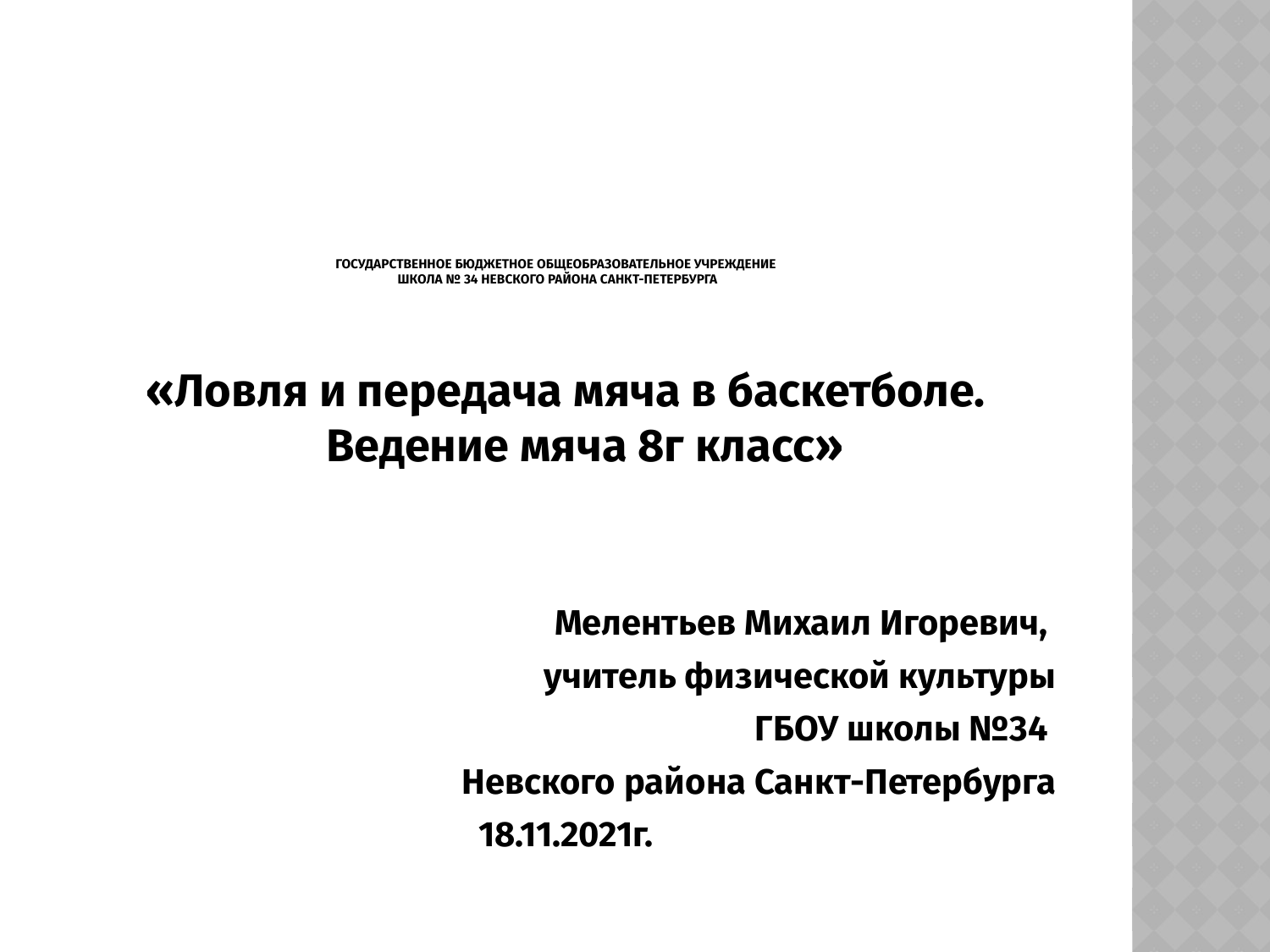

# Государственное бюджетное общеобразовательное учреждение школа № 34 Невского района Санкт-Петербурга

«Ловля и передача мяча в баскетболе. Ведение мяча 8г класс»

Мелентьев Михаил Игоревич,
учитель физической культуры
 ГБОУ школы №34
Невского района Санкт-Петербурга
18.11.2021г.